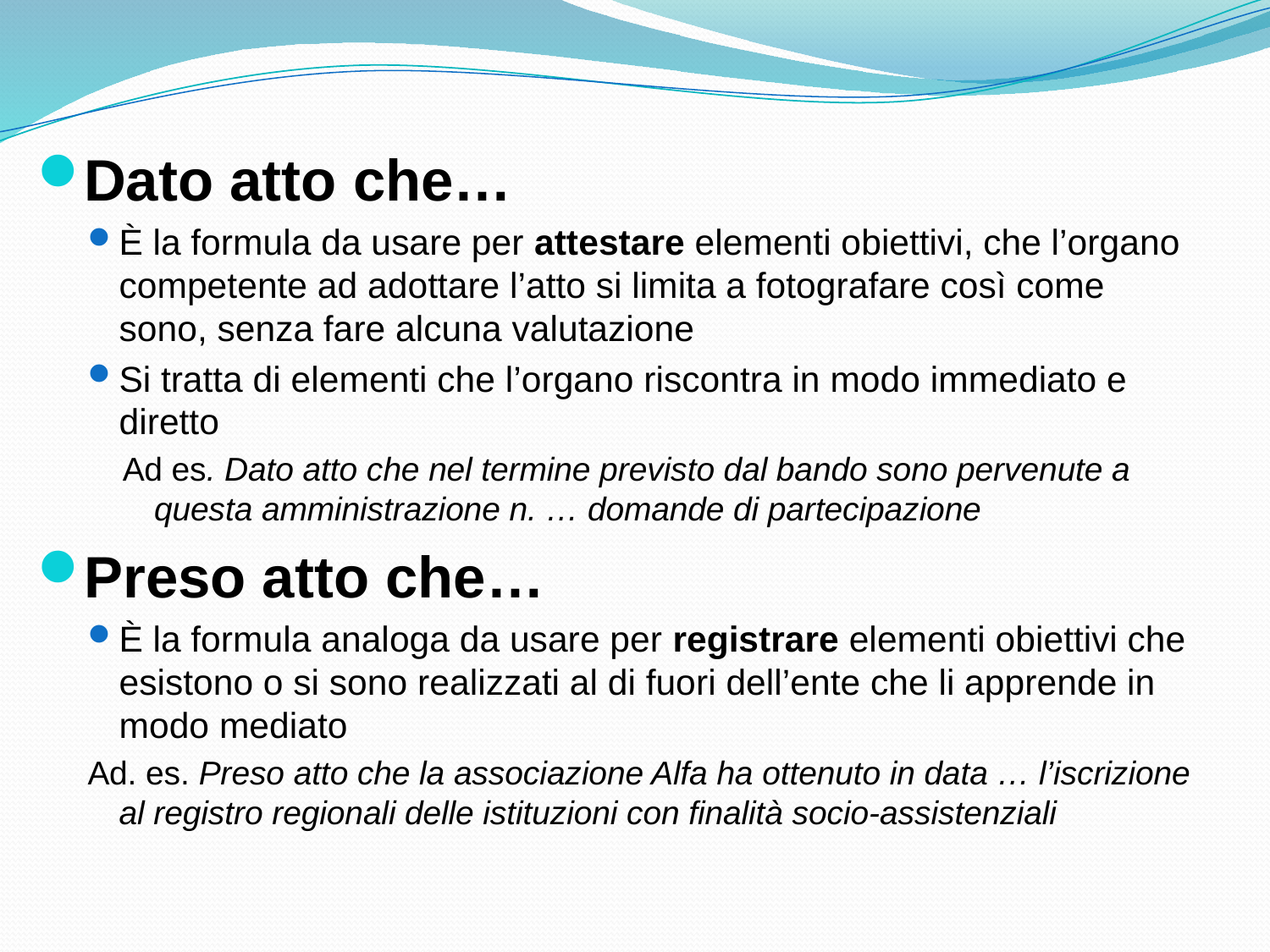

Dato atto che…
È la formula da usare per attestare elementi obiettivi, che l’organo competente ad adottare l’atto si limita a fotografare così come sono, senza fare alcuna valutazione
Si tratta di elementi che l’organo riscontra in modo immediato e diretto
Ad es. Dato atto che nel termine previsto dal bando sono pervenute a questa amministrazione n. … domande di partecipazione
Preso atto che…
È la formula analoga da usare per registrare elementi obiettivi che esistono o si sono realizzati al di fuori dell’ente che li apprende in modo mediato
Ad. es. Preso atto che la associazione Alfa ha ottenuto in data … l’iscrizione al registro regionali delle istituzioni con finalità socio-assistenziali